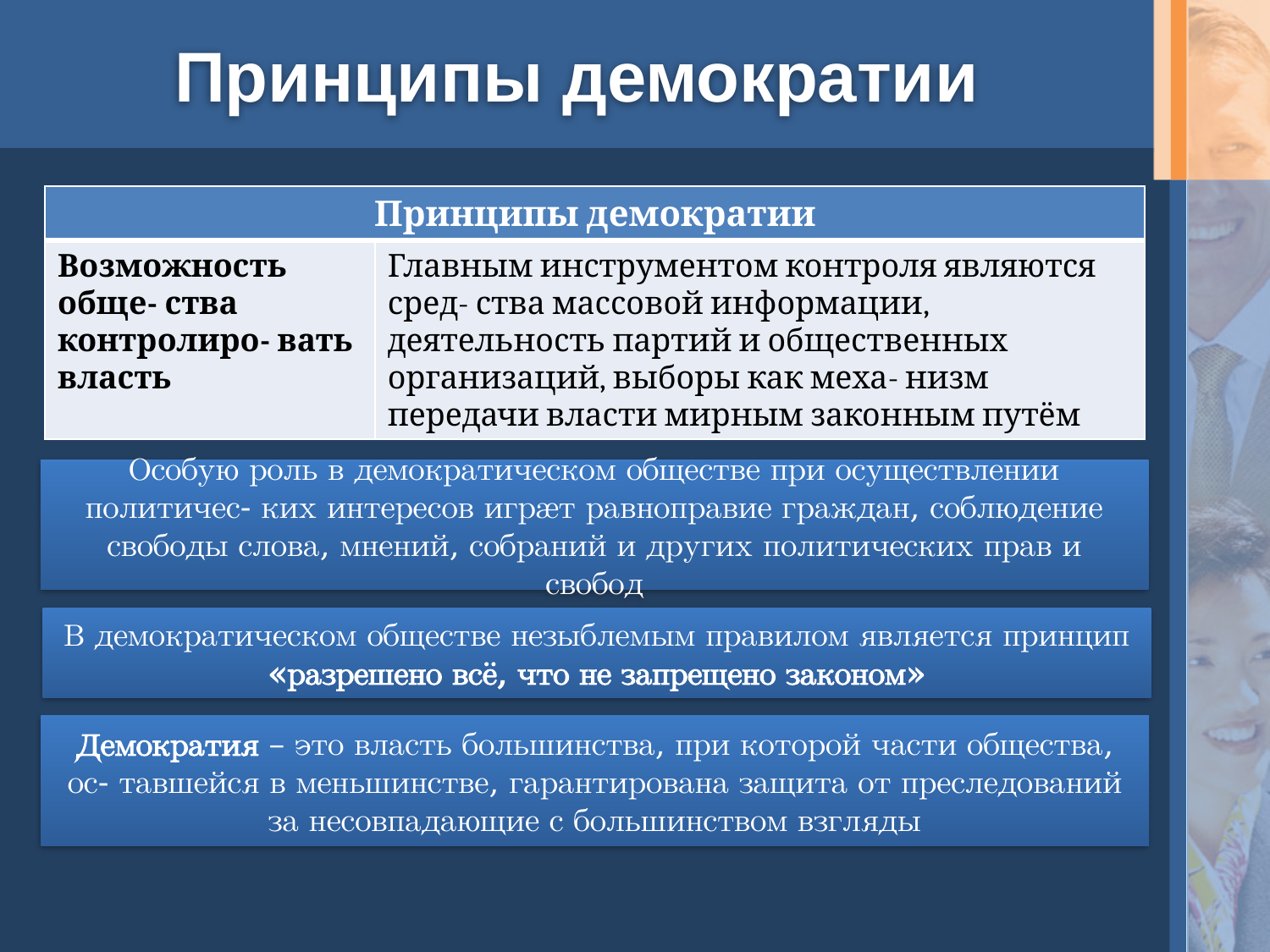

# Принципы демократии
| Принципы демократии |  |
| --- | --- |
| Возможность обще- ства контролиро- вать власть | Главным инструментом контроля являются сред- ства массовой информации, деятельность партий и общественных организаций, выборы как меха- низм передачи власти мирным законным путём |
Особую роль в демократическом обществе при осуществлении политичес- ких интересов играет равноправие граждан, соблюдение свободы слова, мнений, собраний и других политических прав и свобод
В демократическом обществе незыблемым правилом является принцип «разрешено всё, что не запрещено законом»
Демократия – это власть большинства, при которой части общества, ос- тавшейся в меньшинстве, гарантирована защита от преследований за несовпадающие с большинством взгляды